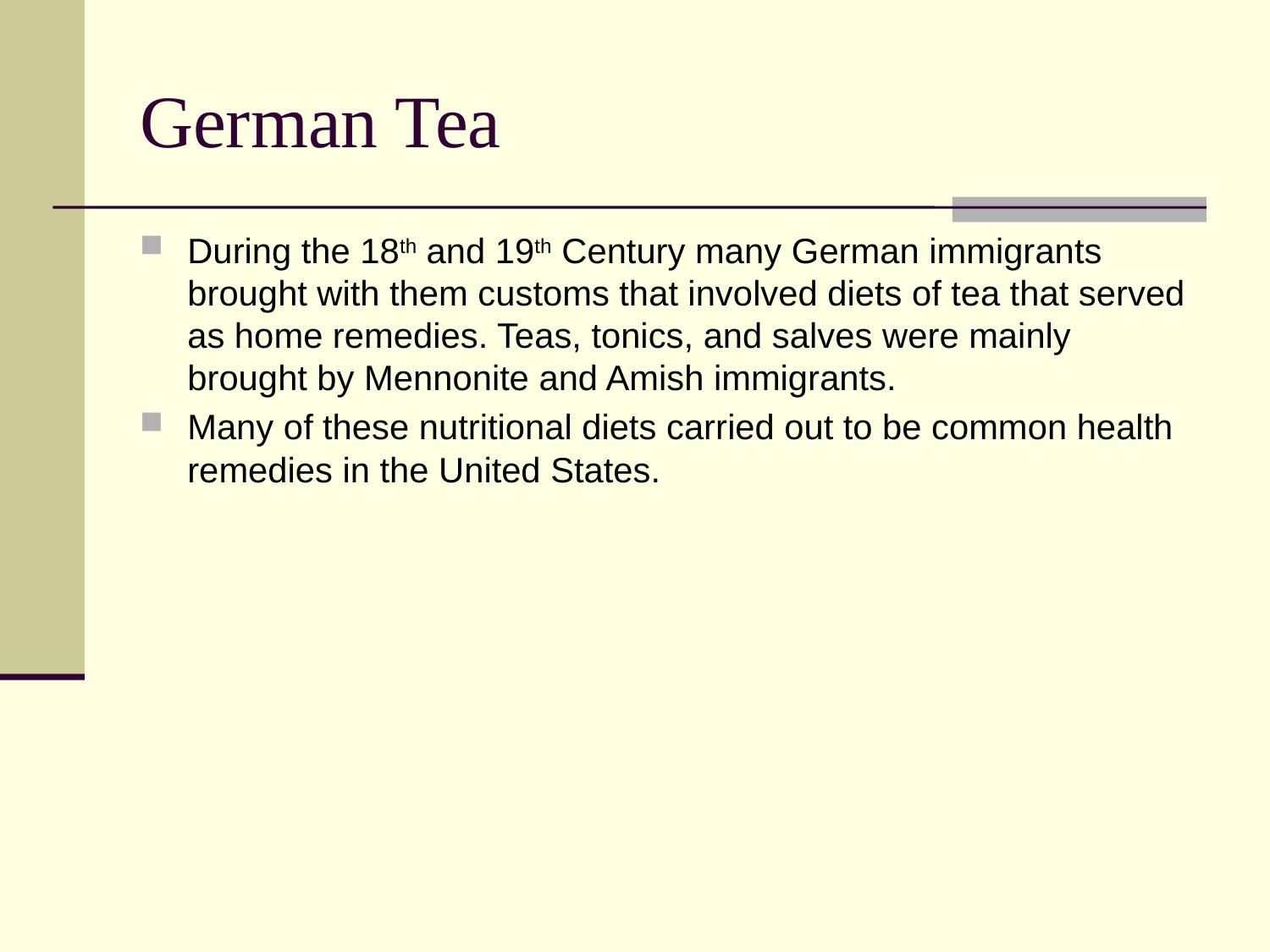

German Tea
During the 18th and 19th Century many German immigrants brought with them customs that involved diets of tea that served as home remedies. Teas, tonics, and salves were mainly brought by Mennonite and Amish immigrants.
Many of these nutritional diets carried out to be common health remedies in the United States.